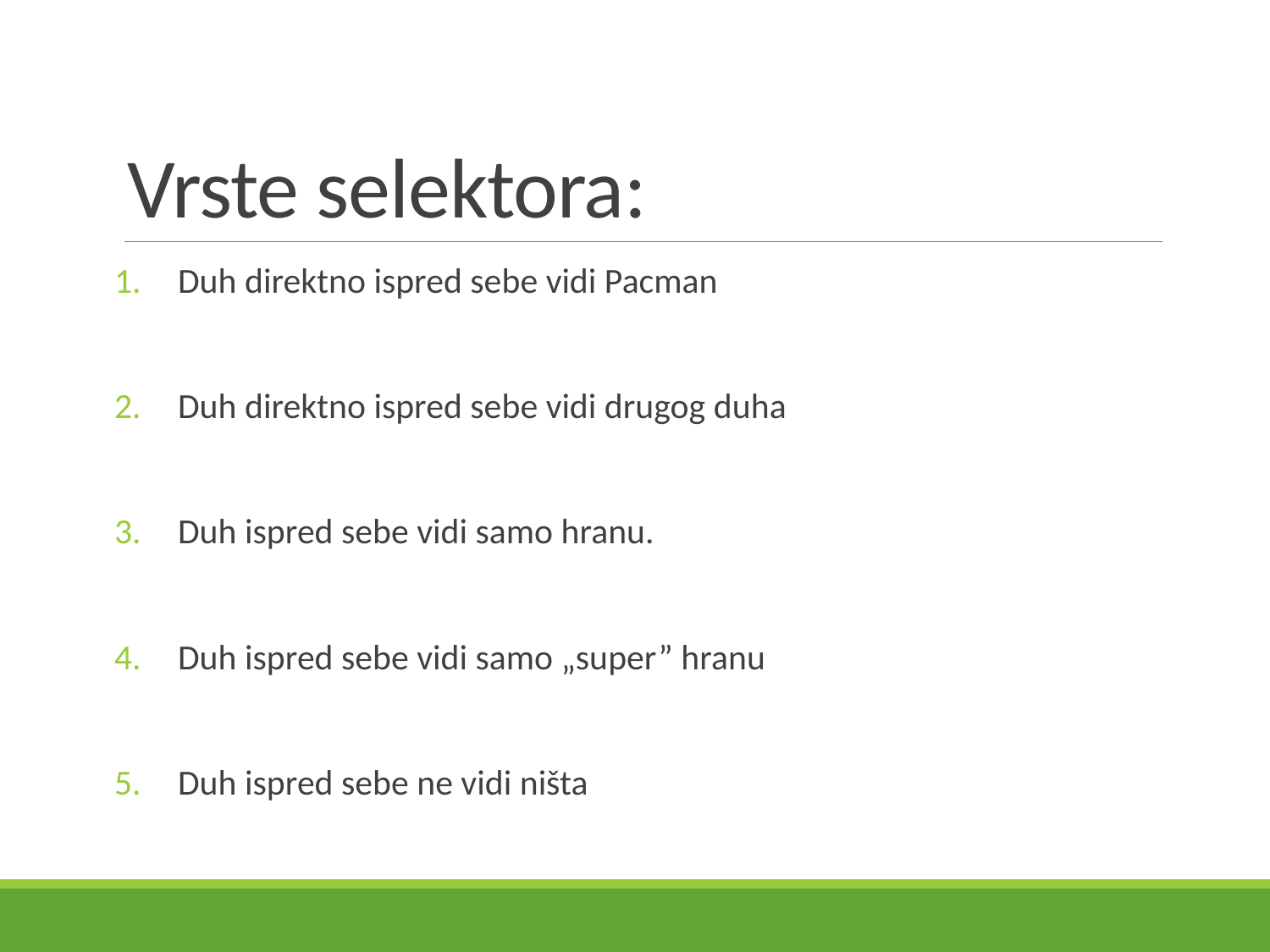

# Vrste selektora:
Duh direktno ispred sebe vidi Pacman

Duh direktno ispred sebe vidi drugog duha

Duh ispred sebe vidi samo hranu.

Duh ispred sebe vidi samo „super” hranu

Duh ispred sebe ne vidi ništa